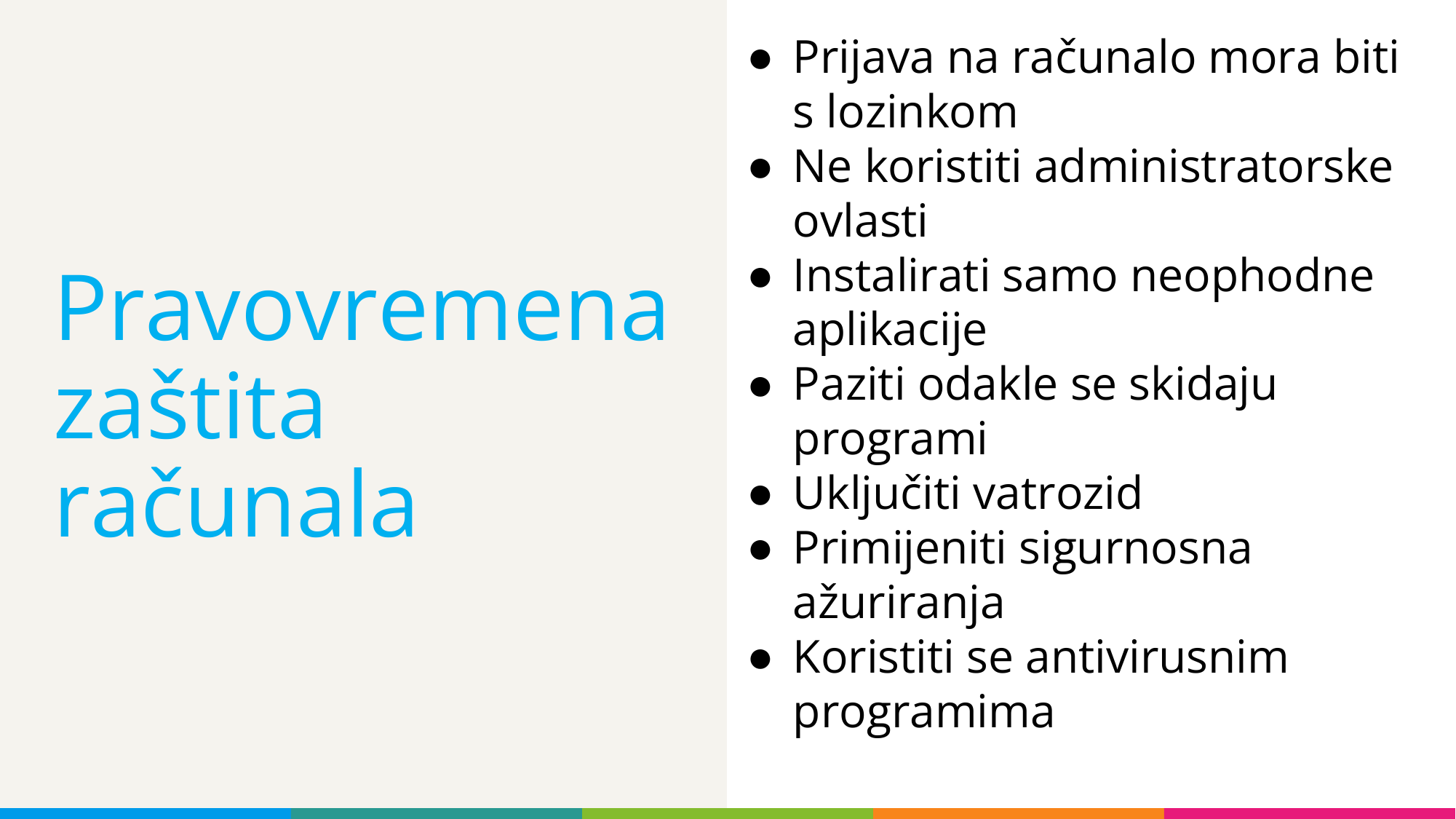

Prijava na računalo mora biti s lozinkom
Ne koristiti administratorske ovlasti
Instalirati samo neophodne aplikacije
Paziti odakle se skidaju programi
Uključiti vatrozid
Primijeniti sigurnosna ažuriranja
Koristiti se antivirusnim programima

# Pravovremena zaštita računala